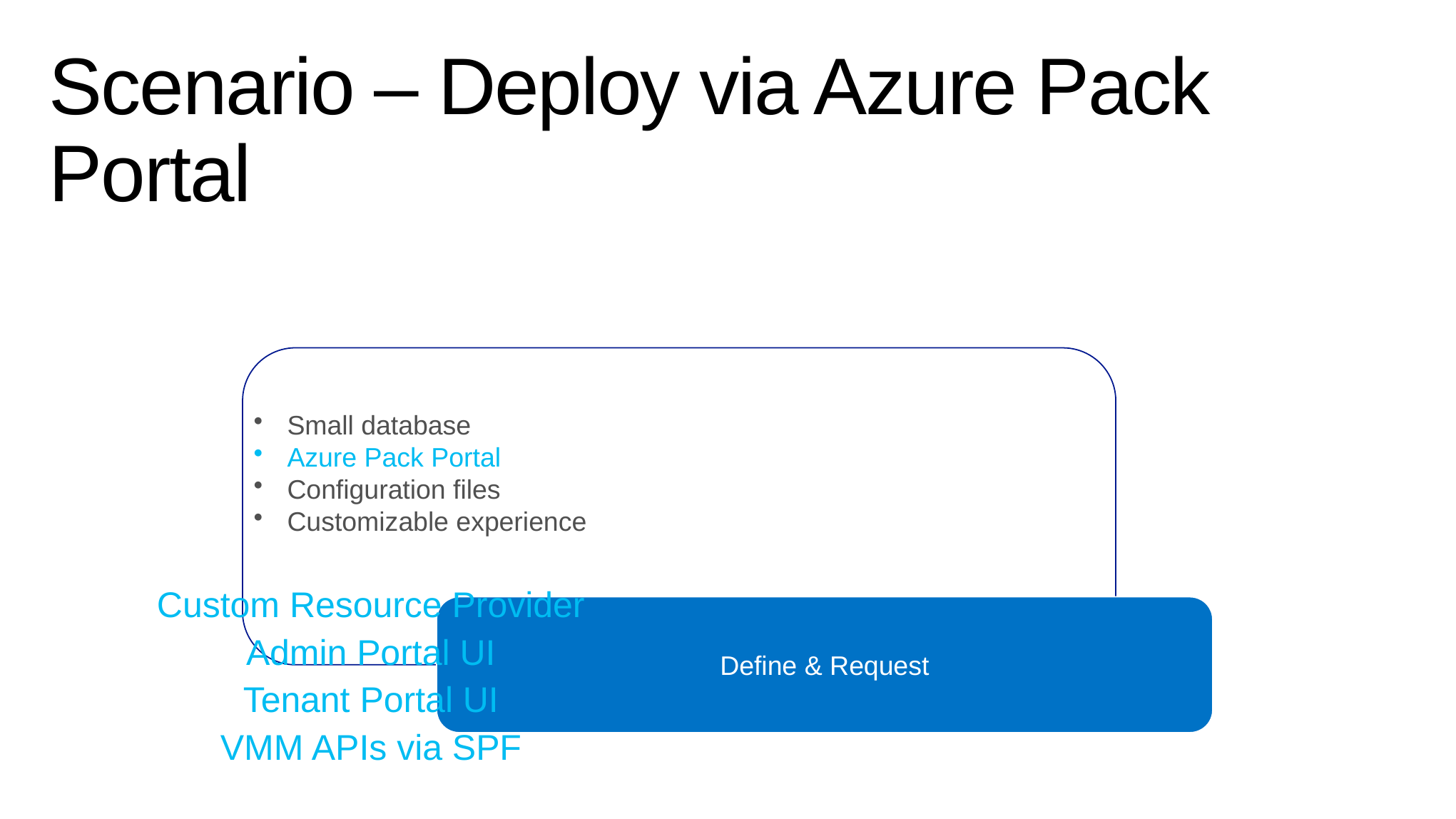

# Scenario – Deploy via Azure Pack Portal
Define & Request
Small database
Configuration files
Azure Pack Portal
Customizable experience
Custom Resource Provider
Admin Portal UI
Tenant Portal UI
VMM APIs via SPF